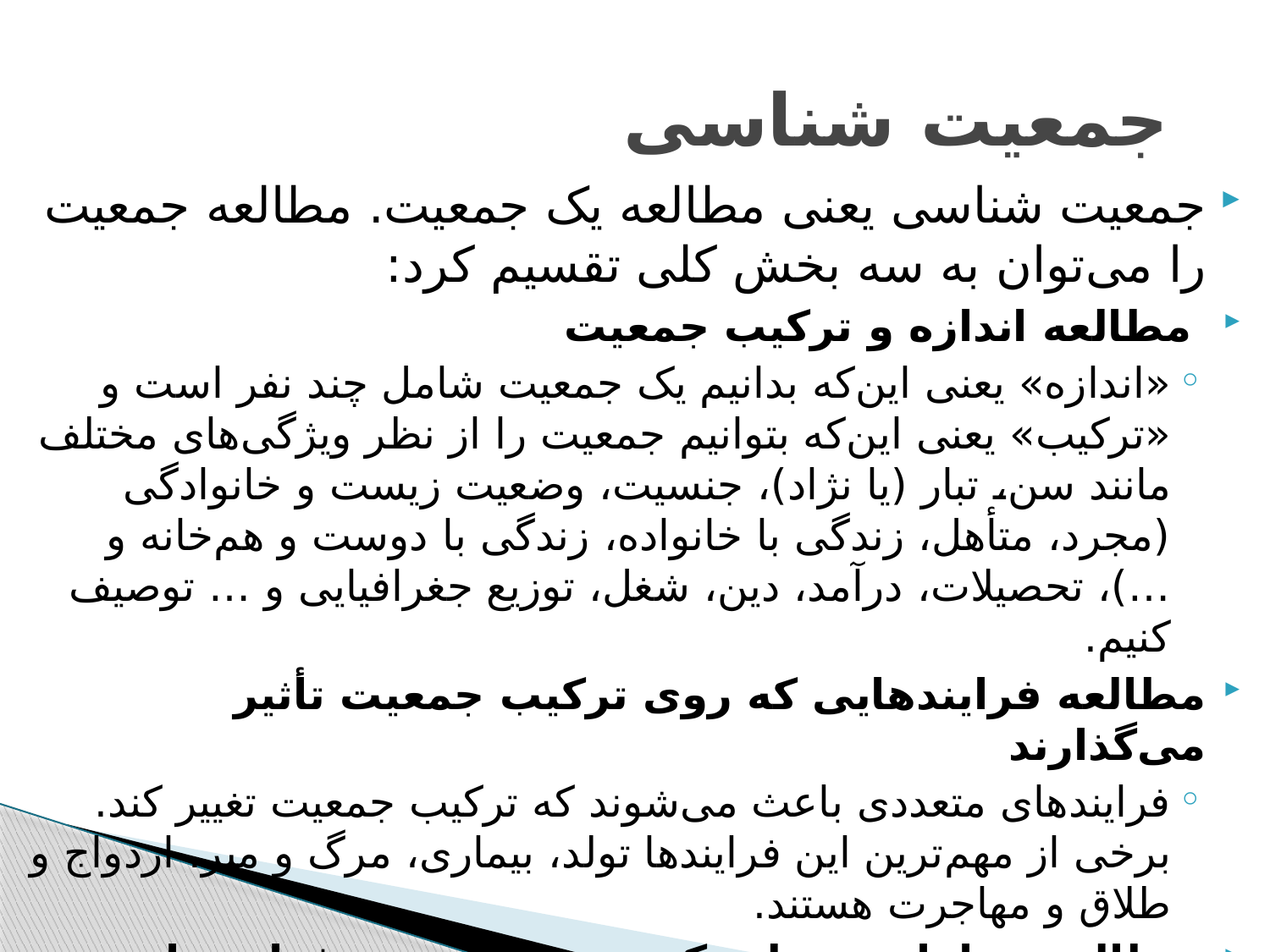

# جمعیت شناسی
جمعیت شناسی یعنی مطالعه یک جمعیت. مطالعه جمعیت را می‌توان به سه بخش کلی تقسیم کرد:
 مطالعه اندازه و ترکیب جمعیت
«اندازه» یعنی این‌که بدانیم یک جمعیت شامل چند نفر است و «ترکیب» یعنی این‌که بتوانیم جمعیت را از نظر ویژگی‌های مختلف مانند سن، تبار (یا نژاد)، جنسیت، وضعیت زیست و خانوادگی (مجرد، متأهل، زندگی با خانواده، زندگی با دوست و هم‌خانه و …)، تحصیلات، درآمد، دین، شغل، توزیع جغرافیایی و … توصیف کنیم.
مطالعه فرایندهایی که روی ترکیب جمعیت تأثیر می‌گذارند
فرایندهای متعددی باعث می‌شوند که ترکیب جمعیت تغییر کند. برخی از مهم‌ترین این فرایندها تولد، بیماری، مرگ و میر، ازدواج و طلاق و مهاجرت هستند.
 مطالعه عوامل محیطی که روی جمعیت و فرایندهای جمعیتی تأثیر می‌گذارند
تغییر وضع اقتصاد،‌ تغییر مناسبات سیاسی با کشورهای مختلف، تغییر آب و هوا و تغییرات اقلیمی و حتی میزان پیشرفت علمی و مدیریتی می‌تواند روی ترکیب جمعیت تأثیر بگذارد.